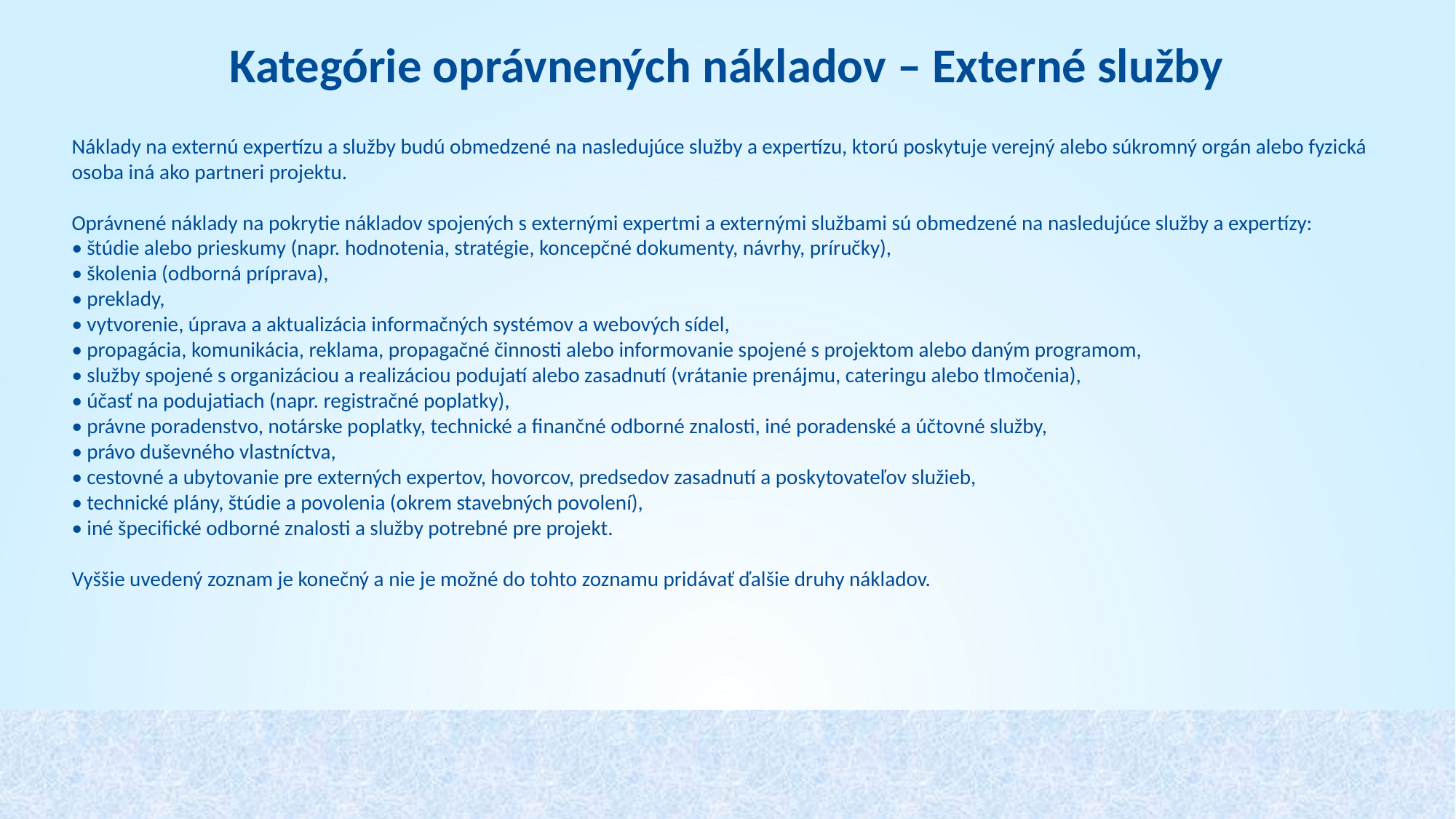

Kategórie oprávnených nákladov – Externé služby
Náklady na externú expertízu a služby budú obmedzené na nasledujúce služby a expertízu, ktorú poskytuje verejný alebo súkromný orgán alebo fyzická osoba iná ako partneri projektu.

Oprávnené náklady na pokrytie nákladov spojených s externými expertmi a externými službami sú obmedzené na nasledujúce služby a expertízy:
• štúdie alebo prieskumy (napr. hodnotenia, stratégie, koncepčné dokumenty, návrhy, príručky),
• školenia (odborná príprava),
• preklady,
• vytvorenie, úprava a aktualizácia informačných systémov a webových sídel,
• propagácia, komunikácia, reklama, propagačné činnosti alebo informovanie spojené s projektom alebo daným programom,
• služby spojené s organizáciou a realizáciou podujatí alebo zasadnutí (vrátanie prenájmu, cateringu alebo tlmočenia),
• účasť na podujatiach (napr. registračné poplatky),
• právne poradenstvo, notárske poplatky, technické a finančné odborné znalosti, iné poradenské a účtovné služby,
• právo duševného vlastníctva,
• cestovné a ubytovanie pre externých expertov, hovorcov, predsedov zasadnutí a poskytovateľov služieb,
• technické plány, štúdie a povolenia (okrem stavebných povolení),
• iné špecifické odborné znalosti a služby potrebné pre projekt.

Vyššie uvedený zoznam je konečný a nie je možné do tohto zoznamu pridávať ďalšie druhy nákladov.